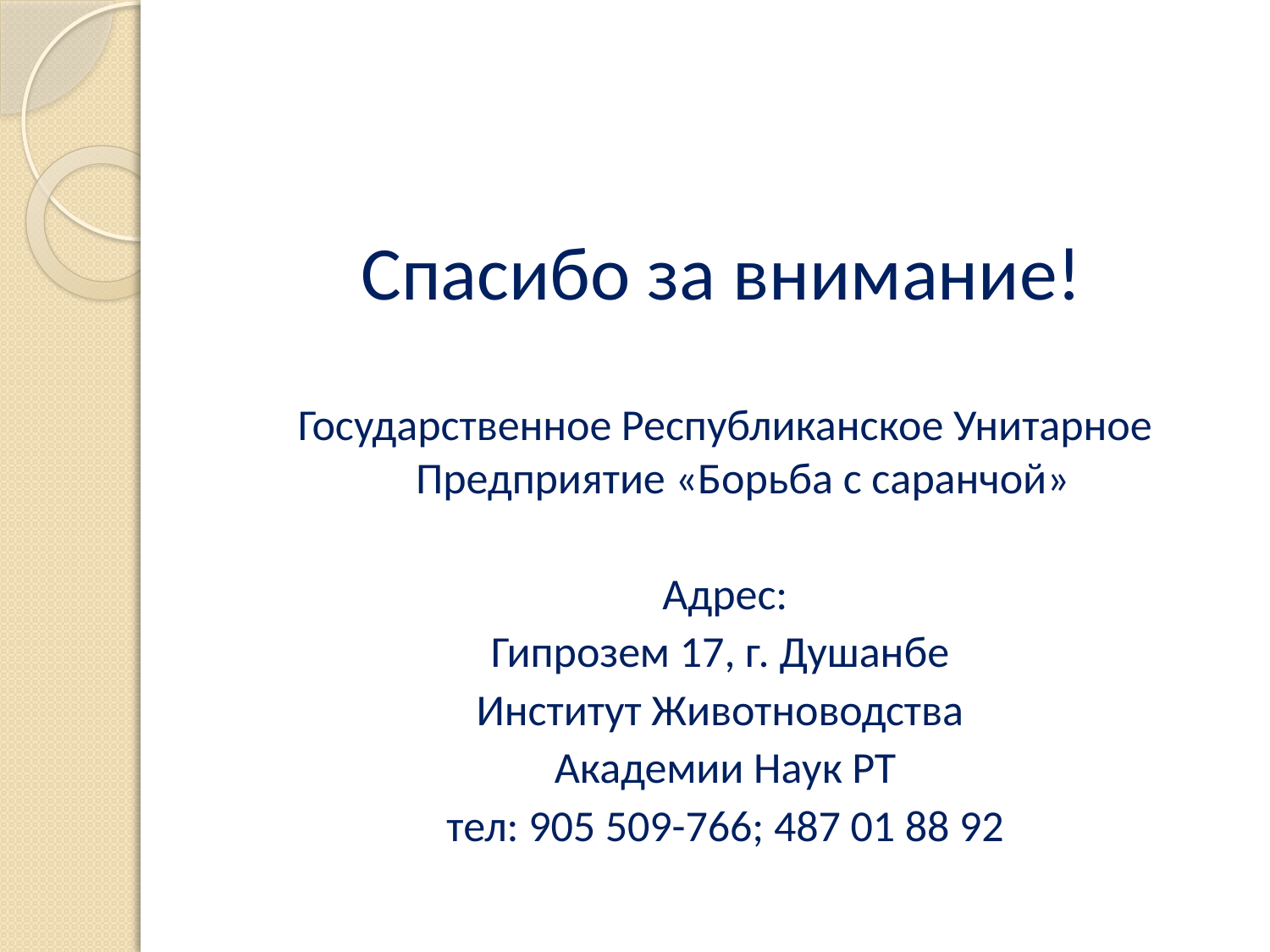

# Спасибо за внимание!

Государственное Республиканское Унитарное Предприятие «Борьба с саранчой»

Адрес:
Гипрозем 17, г. Душанбе
Институт Животноводства
Академии Наук РТ
тел: 905 509-766; 487 01 88 92